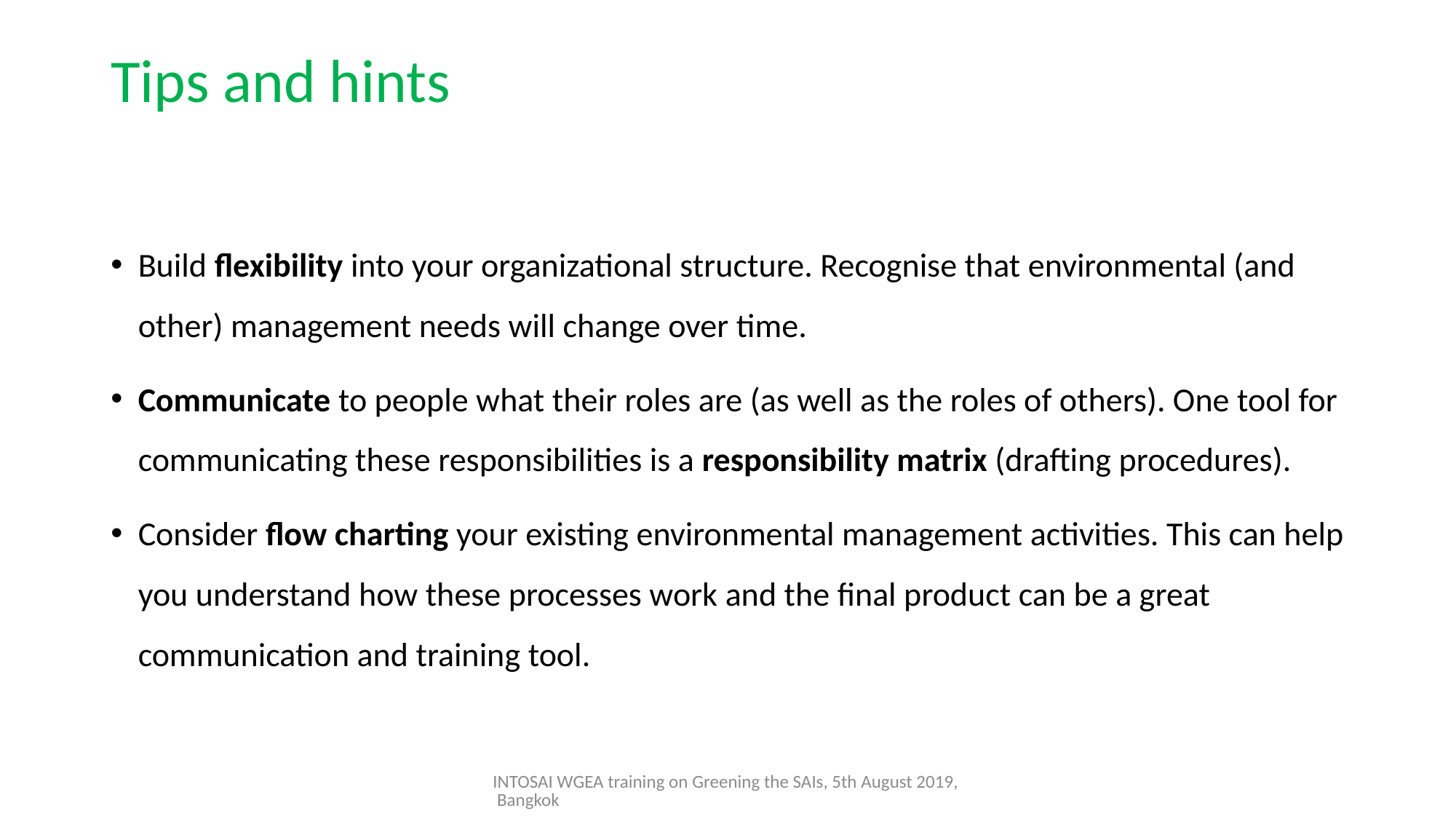

# Tips and hints
Build flexibility into your organizational structure. Recognise that environmental (and other) management needs will change over time.
Communicate to people what their roles are (as well as the roles of others). One tool for communicating these responsibilities is a responsibility matrix (drafting procedures).
Consider flow charting your existing environmental management activities. This can help you understand how these processes work and the final product can be a great communication and training tool.

INTOSAI WGEA training on Greening the SAIs, 5th August 2019, Bangkok